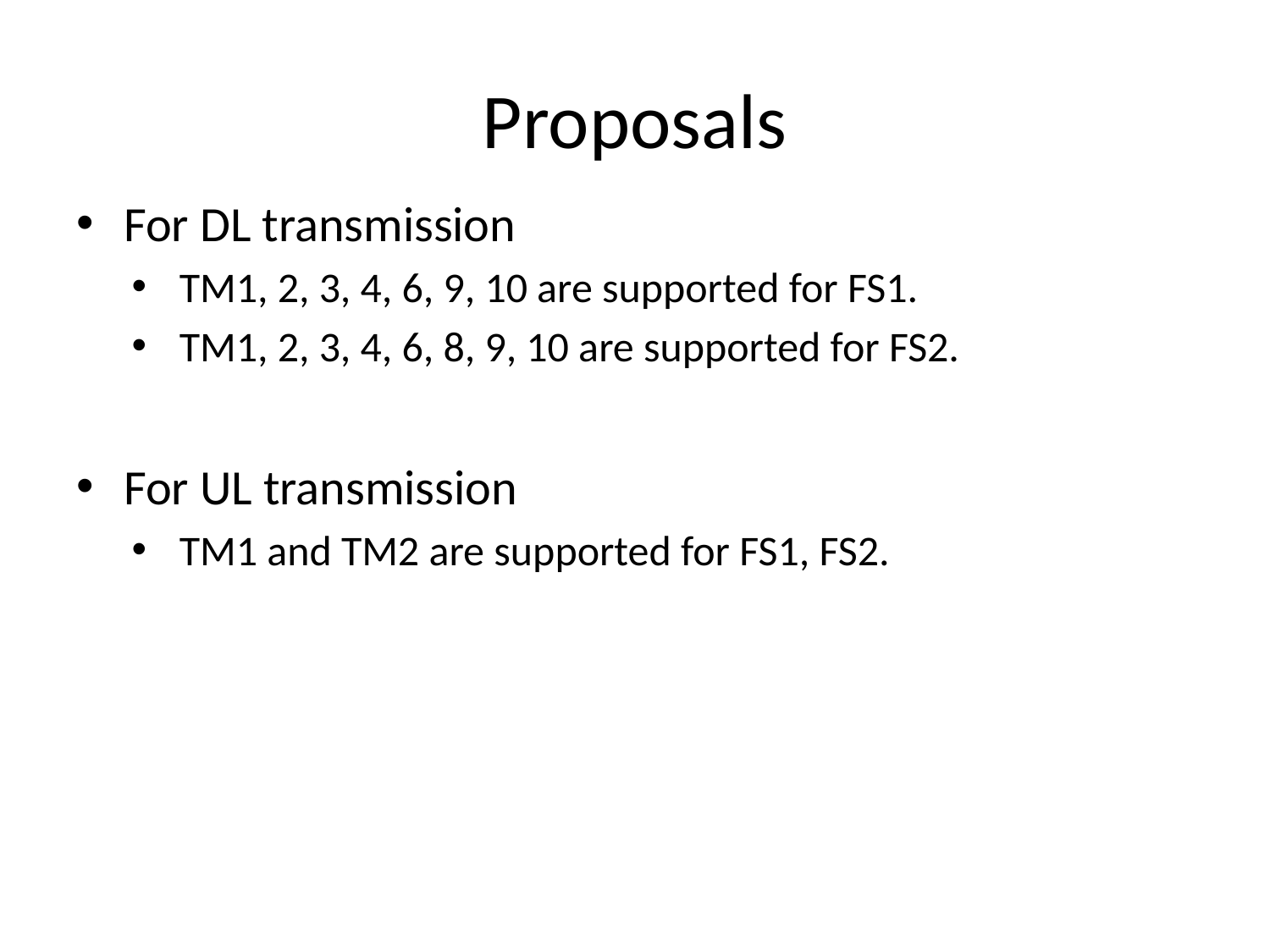

# Proposals
For DL transmission
TM1, 2, 3, 4, 6, 9, 10 are supported for FS1.
TM1, 2, 3, 4, 6, 8, 9, 10 are supported for FS2.

For UL transmission
TM1 and TM2 are supported for FS1, FS2.